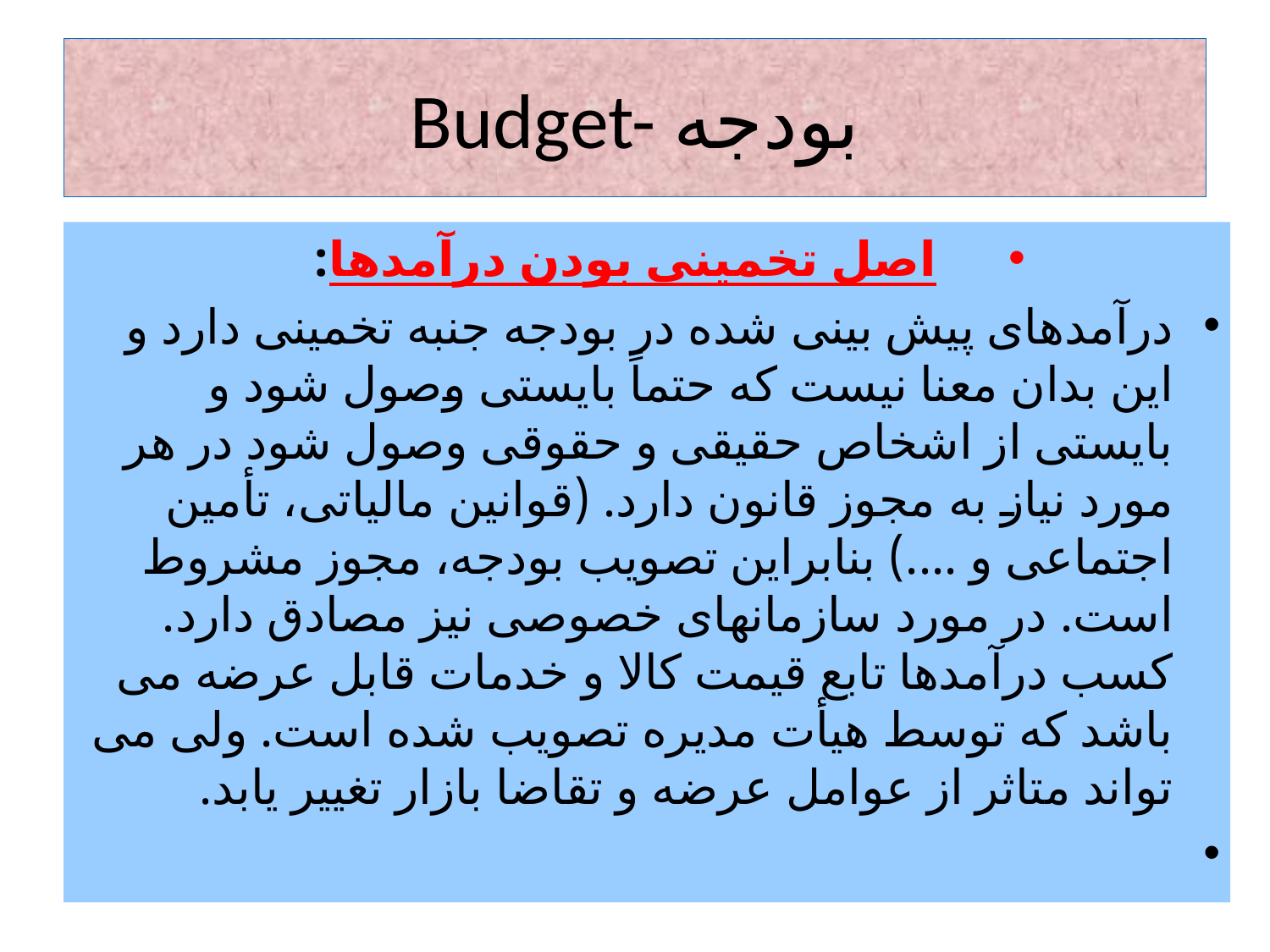

# Budget- بودجه
اصل تخمینی بودن درآمدها:
درآمدهای پیش بینی شده در بودجه جنبه تخمینی دارد و این بدان معنا نیست که حتماً بایستی وصول شود و بایستی از اشخاص حقیقی و حقوقی وصول شود در هر مورد نیاز به مجوز قانون دارد. (قوانین مالیاتی، تأمین اجتماعی و ....) بنابراین تصویب بودجه، مجوز مشروط است. در مورد سازمانهای خصوصی نیز مصادق دارد. کسب درآمدها تابع قیمت کالا و خدمات قابل عرضه می باشد که توسط هیأت مدیره تصویب شده است. ولی می تواند متاثر از عوامل عرضه و تقاضا بازار تغییر یابد.